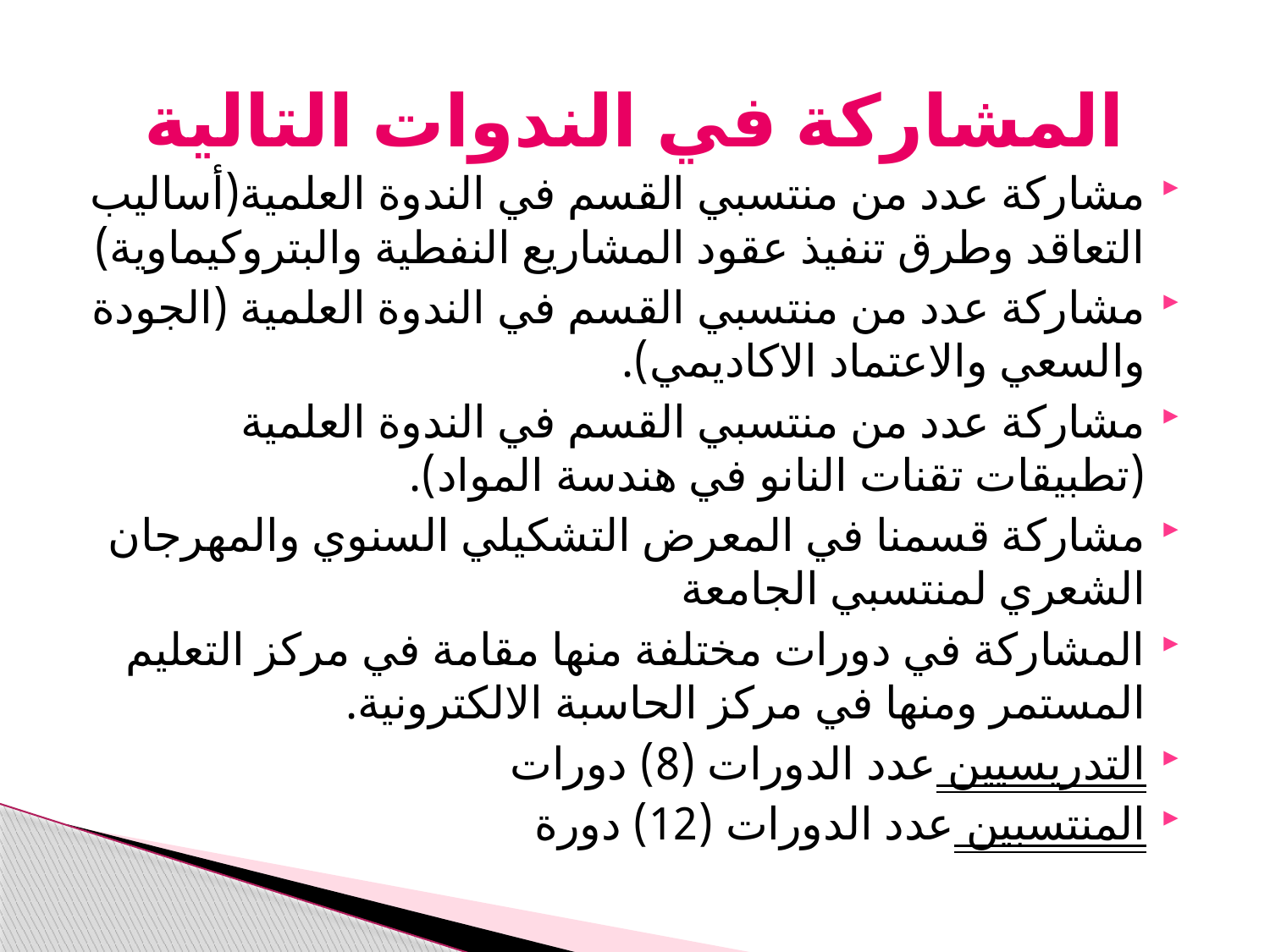

# المشاركة في الندوات التالية
مشاركة عدد من منتسبي القسم في الندوة العلمية(أساليب التعاقد وطرق تنفيذ عقود المشاريع النفطية والبتروكيماوية)
مشاركة عدد من منتسبي القسم في الندوة العلمية (الجودة والسعي والاعتماد الاكاديمي).
مشاركة عدد من منتسبي القسم في الندوة العلمية (تطبيقات تقنات النانو في هندسة المواد).
مشاركة قسمنا في المعرض التشكيلي السنوي والمهرجان الشعري لمنتسبي الجامعة
المشاركة في دورات مختلفة منها مقامة في مركز التعليم المستمر ومنها في مركز الحاسبة الالكترونية.
التدريسيين عدد الدورات (8) دورات
المنتسبين عدد الدورات (12) دورة